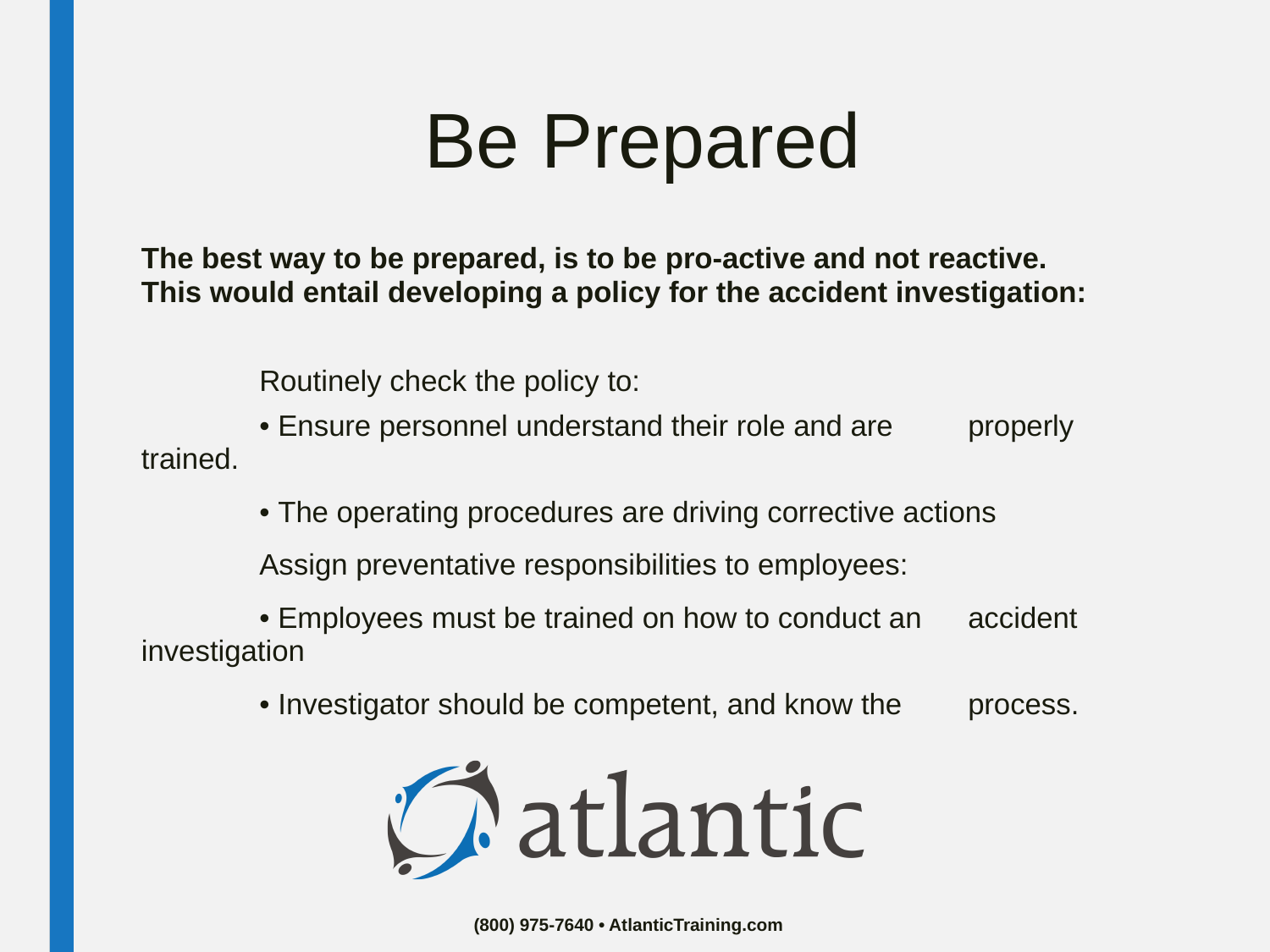

# Be Prepared
The best way to be prepared, is to be pro-active and not reactive. This would entail developing a policy for the accident investigation:

	Routinely check the policy to:
		• Ensure personnel understand their role and are 				properly trained.
		• The operating procedures are driving corrective actions
	Assign preventative responsibilities to employees:
		• Employees must be trained on how to conduct an 			accident investigation
		• Investigator should be competent, and know the 			process.

(800) 975-7640 • AtlanticTraining.com